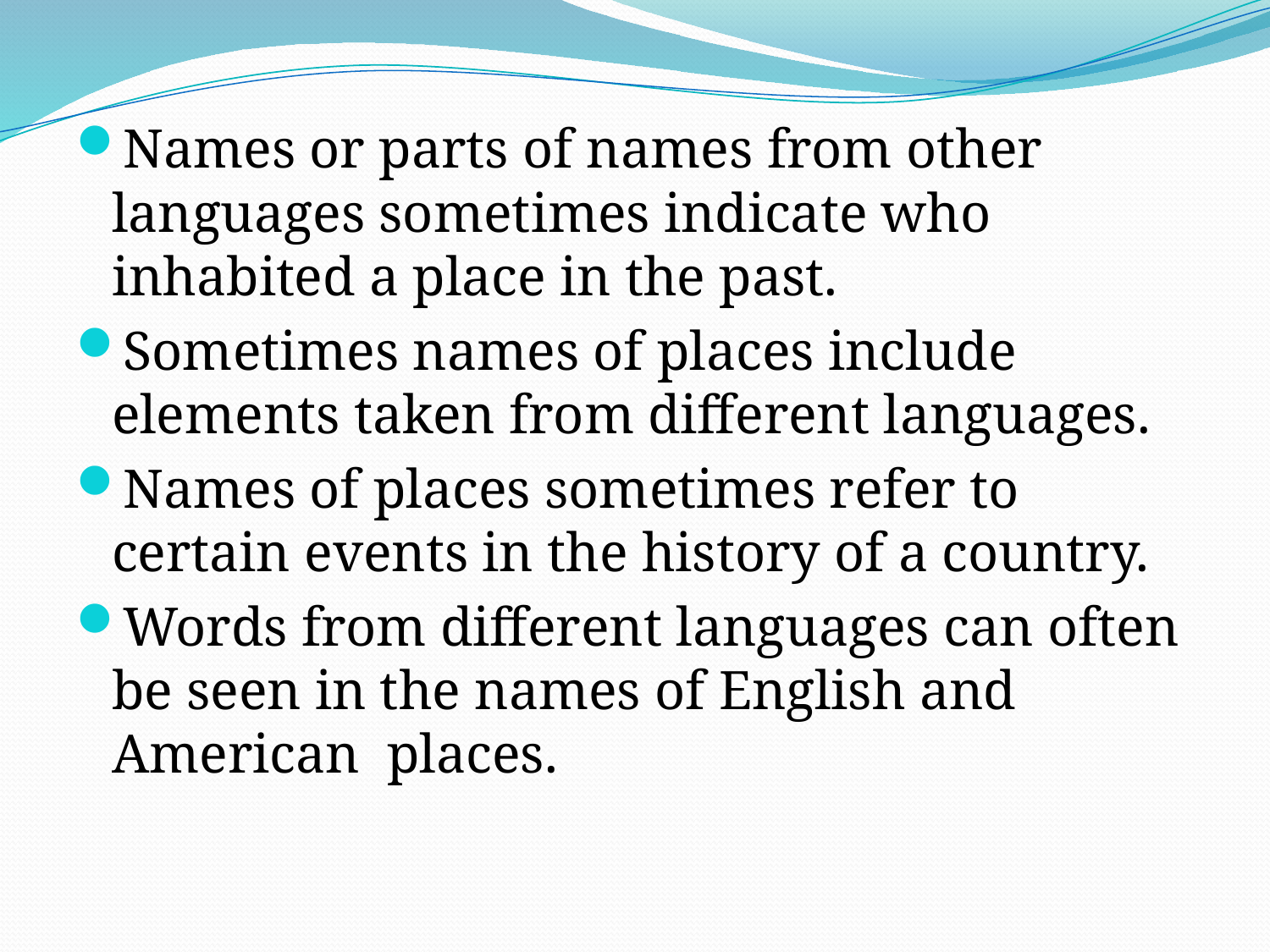

Names or parts of names from other languages sometimes indicate who inhabited a place in the past.
Sometimes names of places include elements taken from different languages.
Names of places sometimes refer to certain events in the history of a country.
Words from different languages can often be seen in the names of English and American  places.